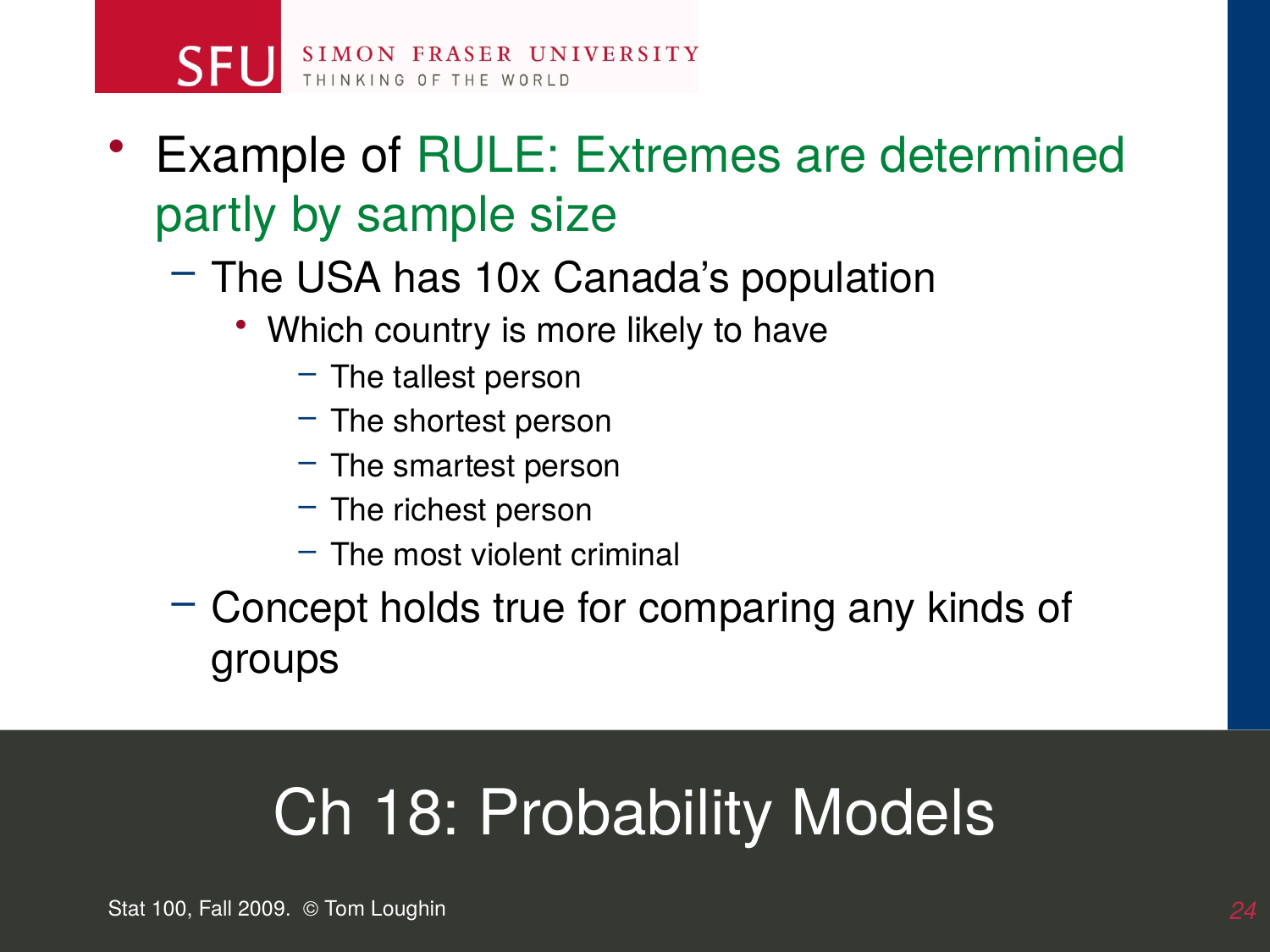

Example of RULE: Extremes are determined partly by sample size
The USA has 10x Canada’s population
Which country is more likely to have
The tallest person
The shortest person
The smartest person
The richest person
The most violent criminal
Concept holds true for comparing any kinds of groups

# Ch 18: Probability Models
Stat 100, Fall 2009.  © Tom Loughin
24